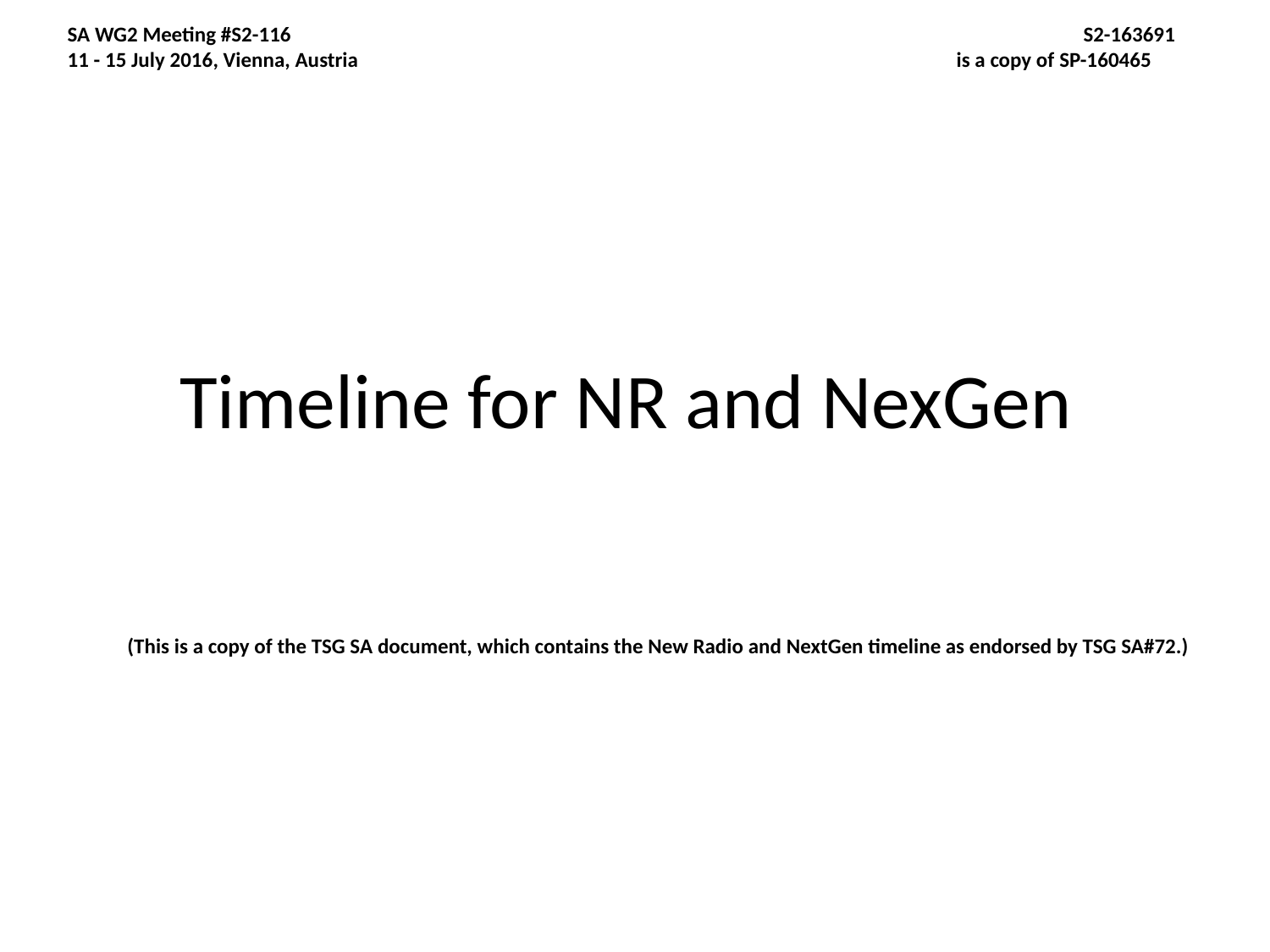

SA WG2 Meeting #S2-116							S2-163691
11 - 15 July 2016, Vienna, Austria					is a copy of SP-160465
# Timeline for NR and NexGen
(This is a copy of the TSG SA document, which contains the New Radio and NextGen timeline as endorsed by TSG SA#72.)